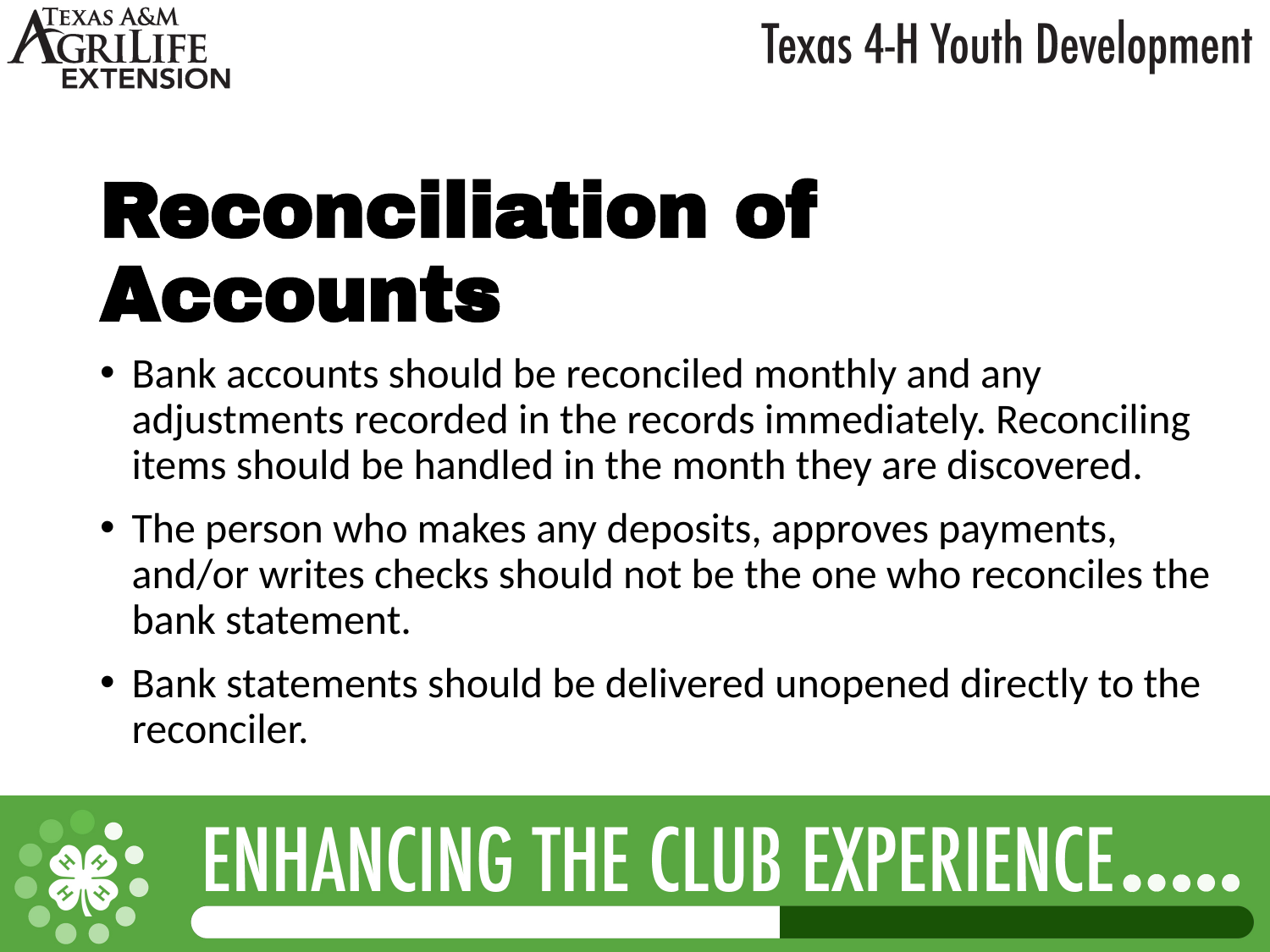

# Reconciliation of Accounts
Bank accounts should be reconciled monthly and any adjustments recorded in the records immediately. Reconciling items should be handled in the month they are discovered.
The person who makes any deposits, approves payments, and/or writes checks should not be the one who reconciles the bank statement.
Bank statements should be delivered unopened directly to the reconciler.